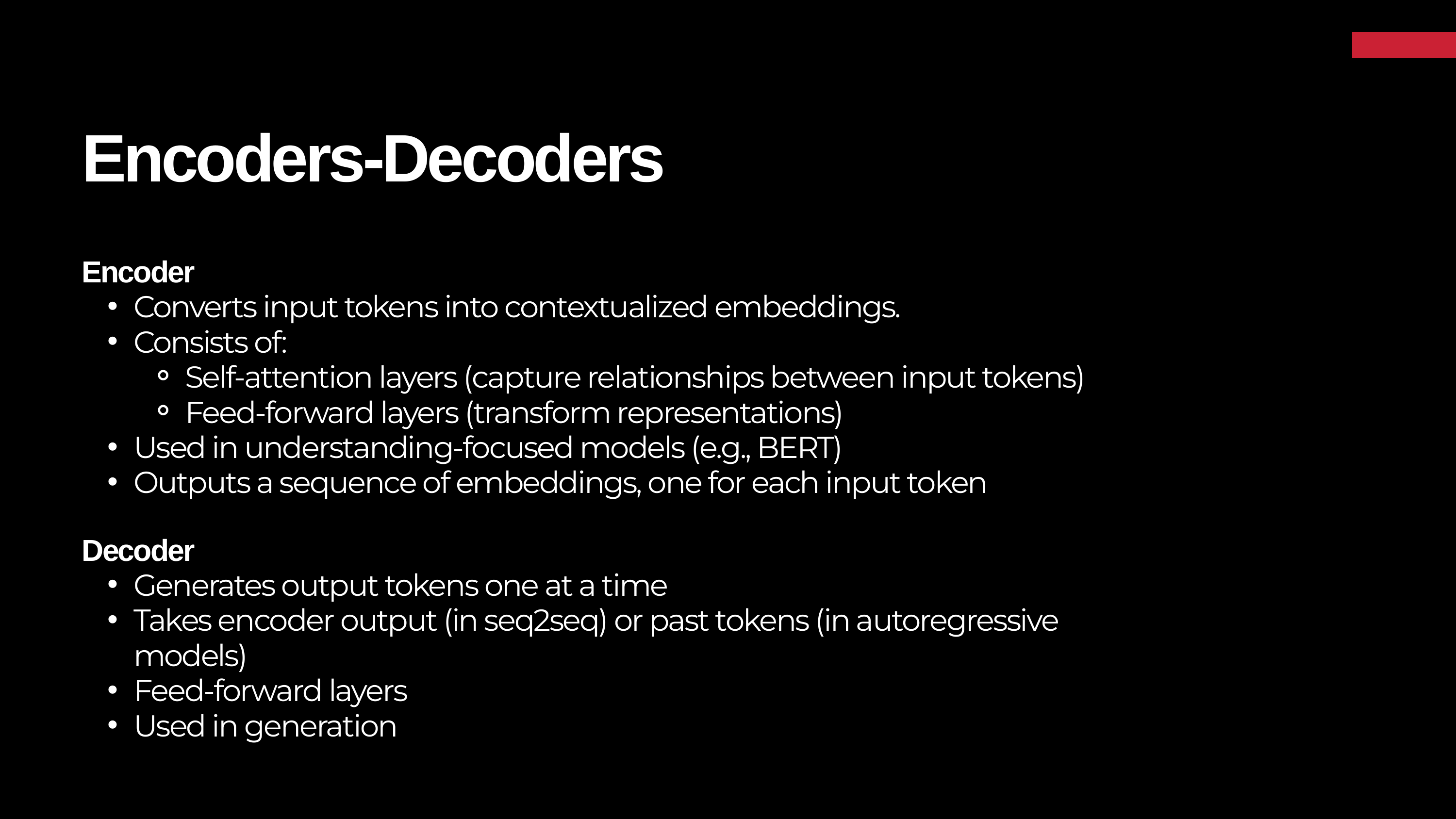

Encoders-Decoders
Encoder
Converts input tokens into contextualized embeddings.
Consists of:
Self-attention layers (capture relationships between input tokens)
Feed-forward layers (transform representations)
Used in understanding-focused models (e.g., BERT)
Outputs a sequence of embeddings, one for each input token

Decoder
Generates output tokens one at a time
Takes encoder output (in seq2seq) or past tokens (in autoregressive models)
Feed-forward layers
Used in generation